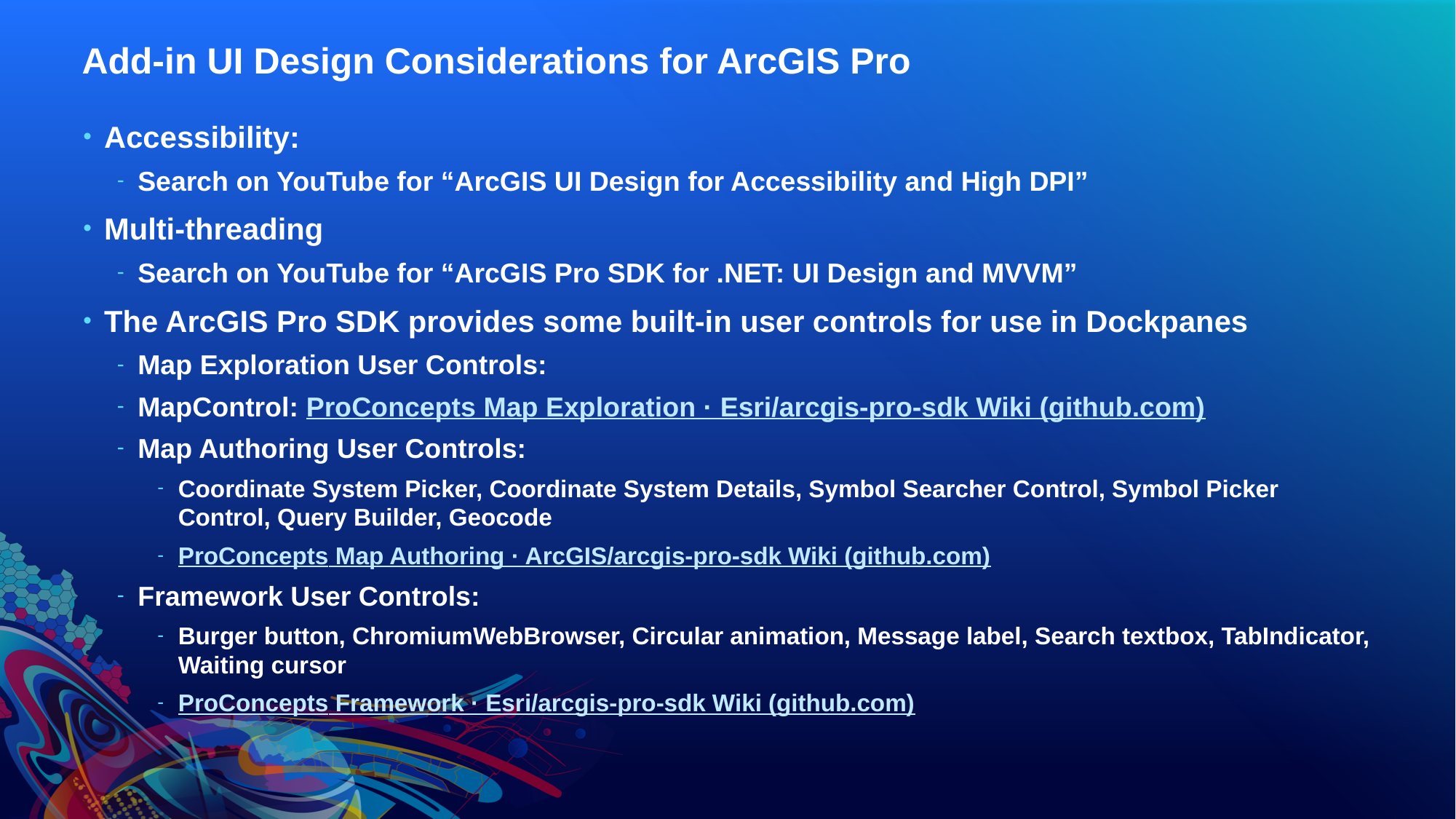

# Add-in UI Design Considerations for ArcGIS Pro
Accessibility:
Search on YouTube for “ArcGIS UI Design for Accessibility and High DPI”
Multi-threading
Search on YouTube for “ArcGIS Pro SDK for .NET: UI Design and MVVM”
The ArcGIS Pro SDK provides some built-in user controls for use in Dockpanes
Map Exploration User Controls:
MapControl: ProConcepts Map Exploration · Esri/arcgis-pro-sdk Wiki (github.com)
Map Authoring User Controls:
Coordinate System Picker, Coordinate System Details, Symbol Searcher Control, Symbol Picker Control, Query Builder, Geocode
ProConcepts Map Authoring · ArcGIS/arcgis-pro-sdk Wiki (github.com)
Framework User Controls:
Burger button, ChromiumWebBrowser, Circular animation, Message label, Search textbox, TabIndicator, Waiting cursor
ProConcepts Framework · Esri/arcgis-pro-sdk Wiki (github.com)